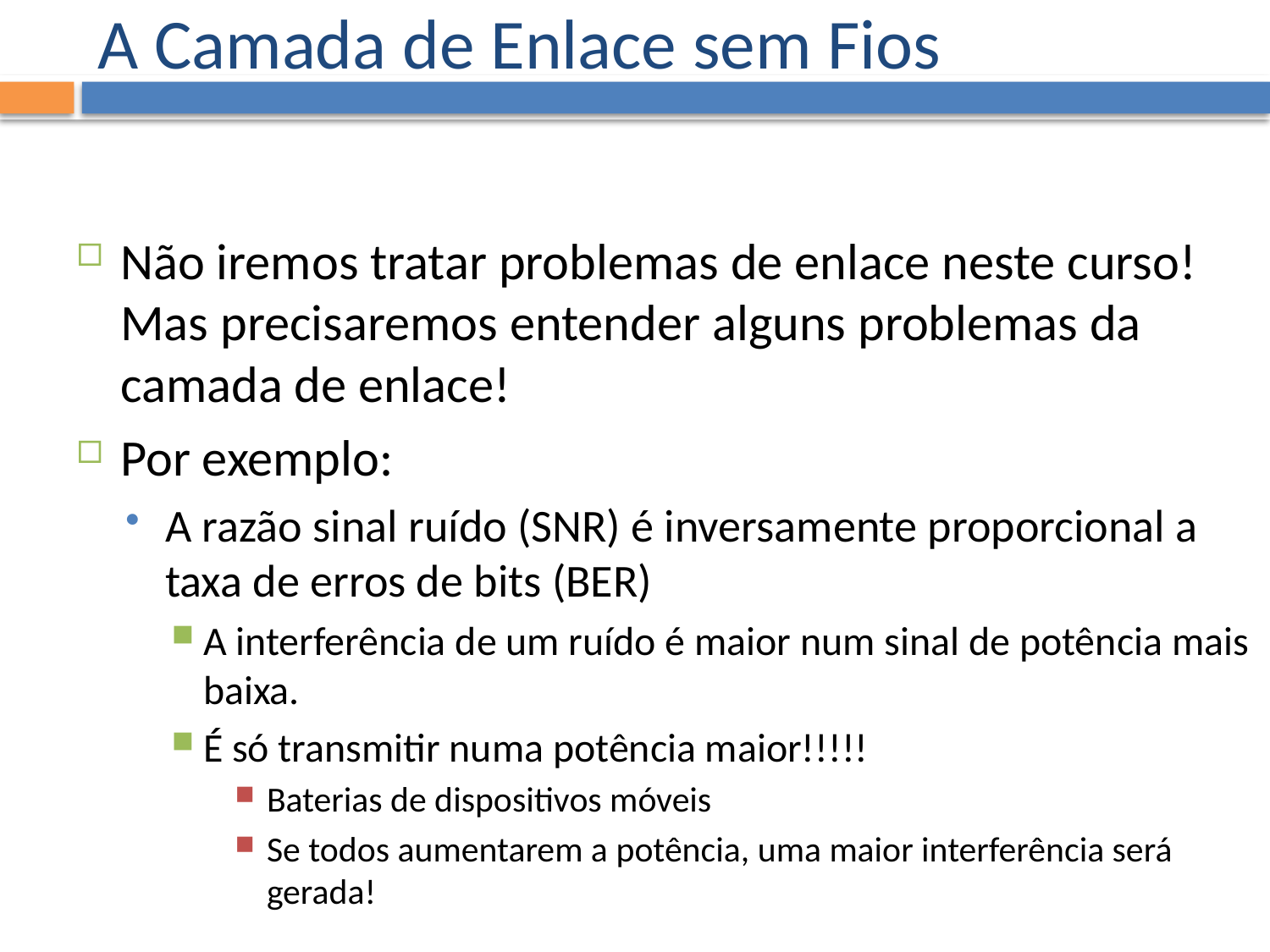

# A Camada de Enlace sem Fios
Não iremos tratar problemas de enlace neste curso! Mas precisaremos entender alguns problemas da camada de enlace!
Por exemplo:
A razão sinal ruído (SNR) é inversamente proporcional a taxa de erros de bits (BER)
A interferência de um ruído é maior num sinal de potência mais baixa.
É só transmitir numa potência maior!!!!!
Baterias de dispositivos móveis
Se todos aumentarem a potência, uma maior interferência será gerada!